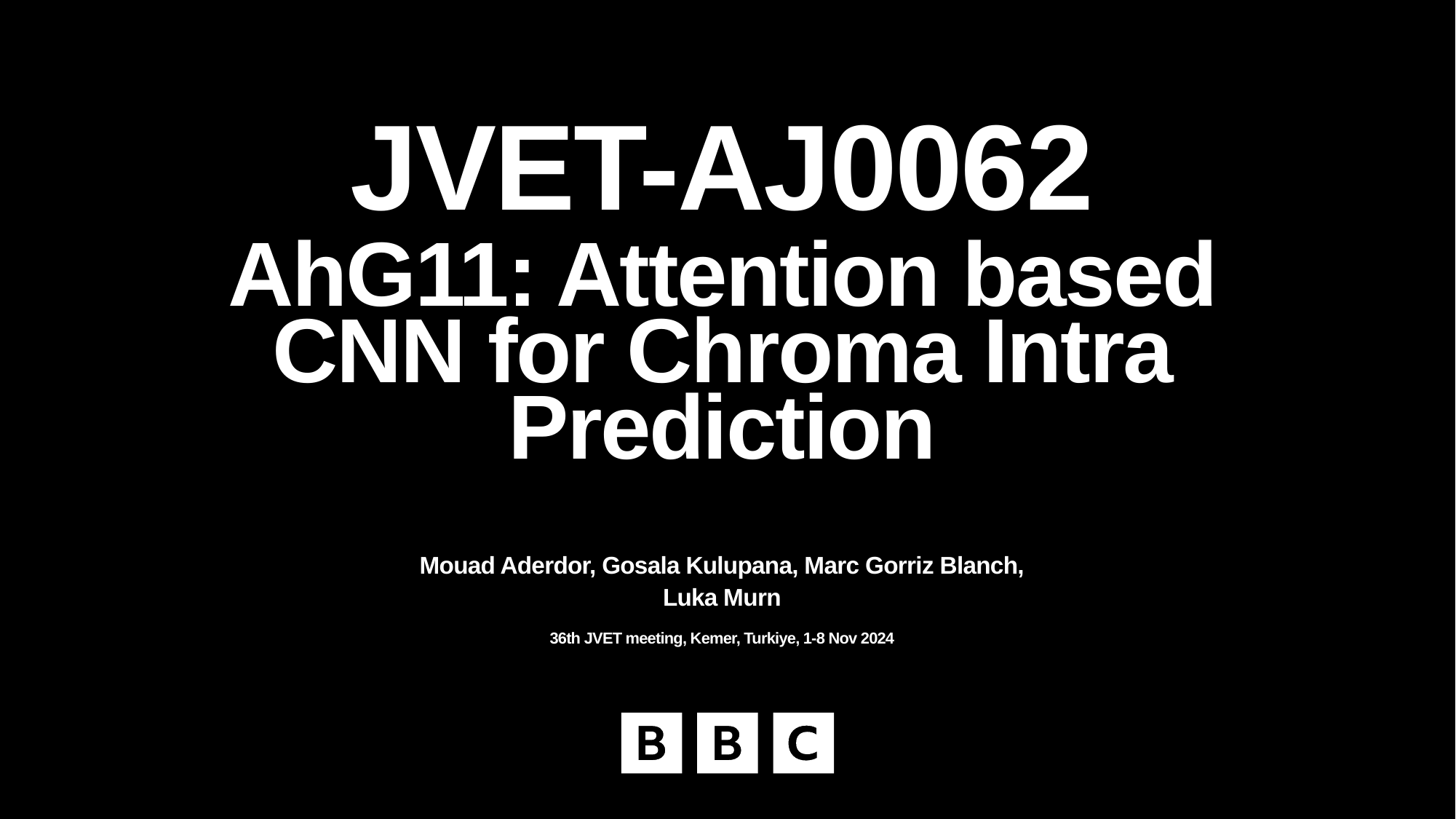

JVET-AJ0062
# AhG11: Attention based CNN for Chroma Intra Prediction
Mouad Aderdor, Gosala Kulupana, Marc Gorriz Blanch, Luka Murn
36th JVET meeting, Kemer, Turkiye, 1-8 Nov 2024